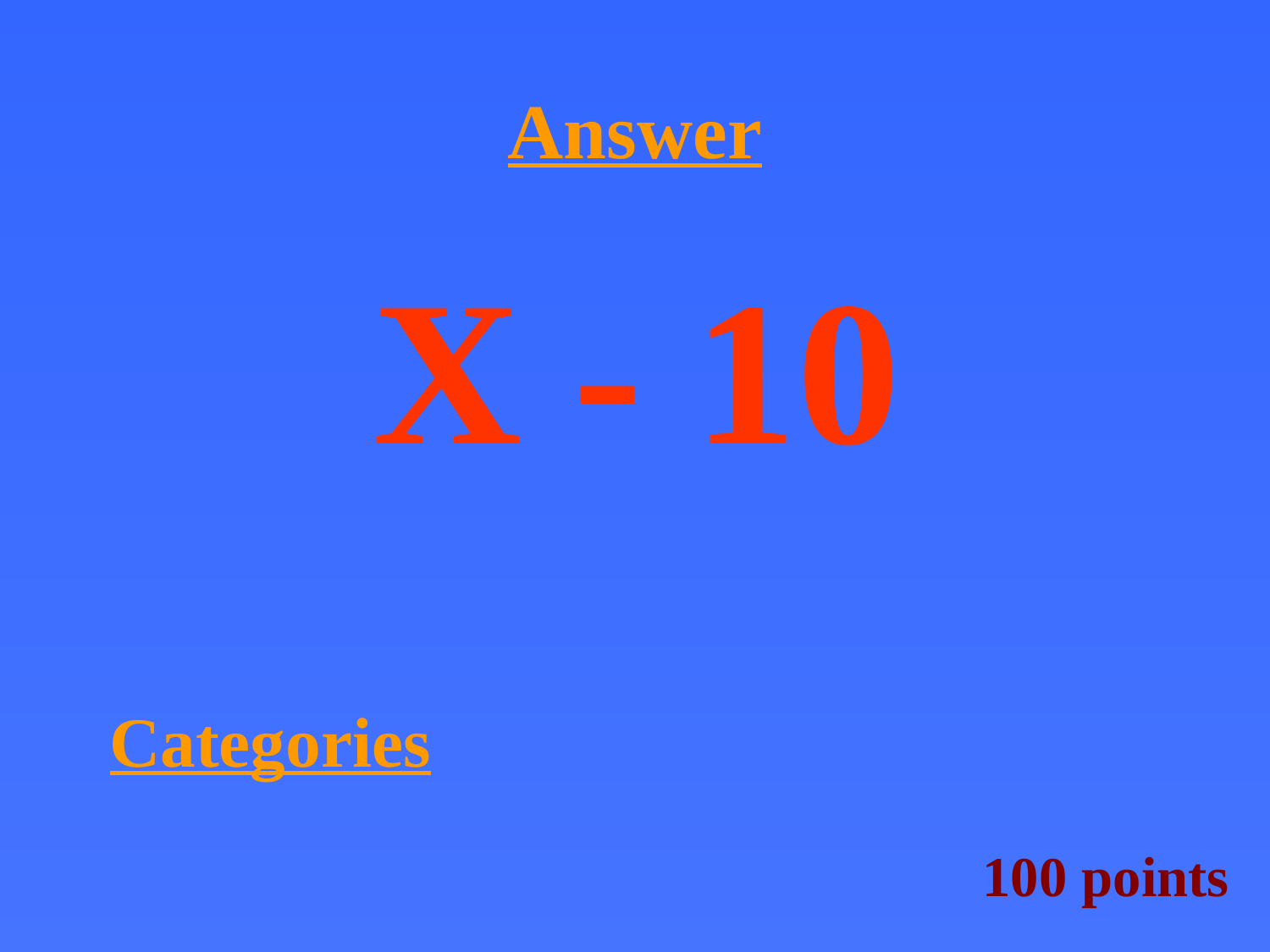

# Answer
X - 10

Categories
100 points